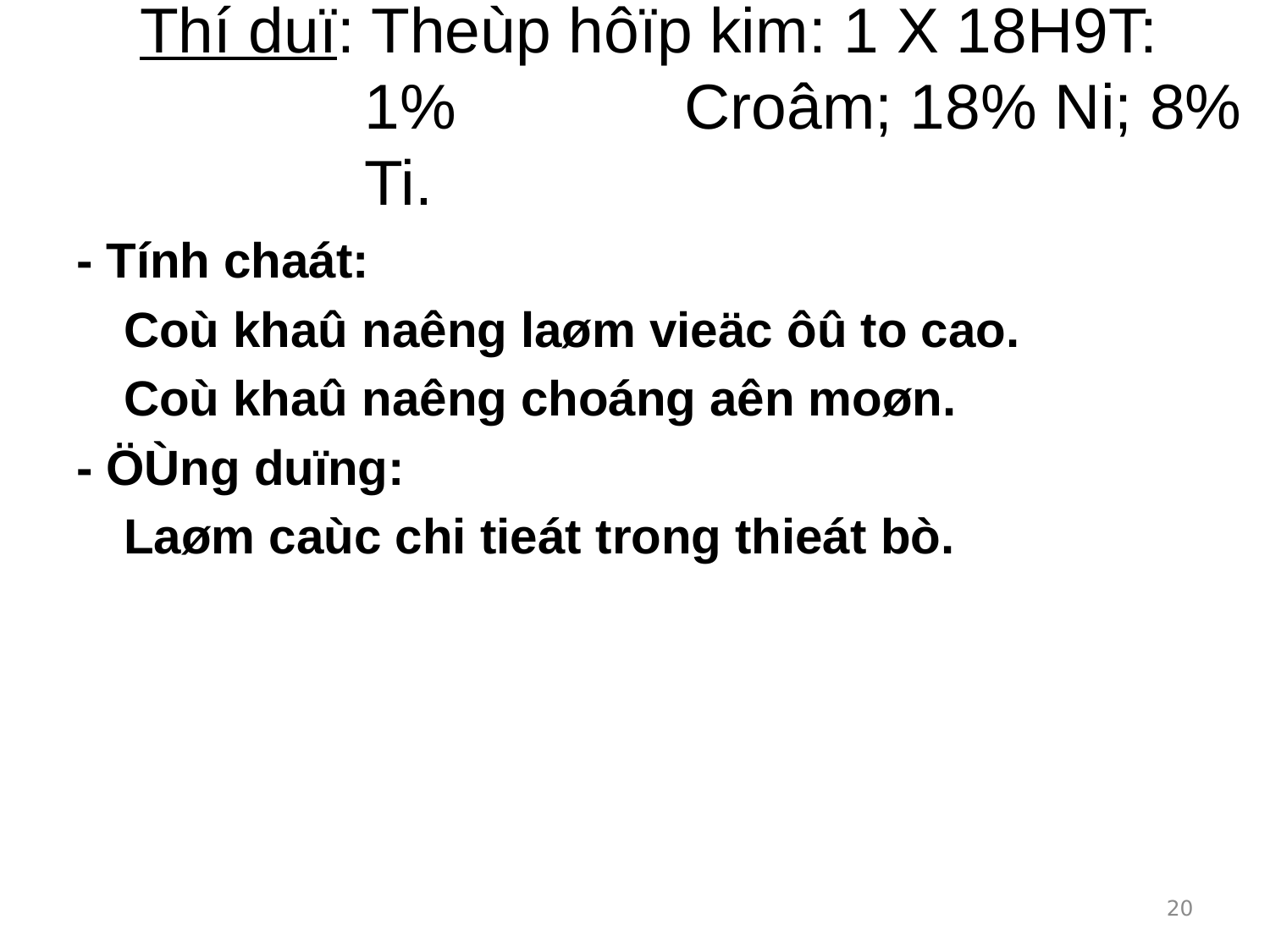

# Thí duï: Theùp hôïp kim: 1 X 18H9T: 1%             Croâm; 18% Ni; 8% Ti.
- Tính chaát:
	Coù khaû naêng laøm vieäc ôû to cao.
	Coù khaû naêng choáng aên moøn.
- ÖÙng duïng:
	Laøm caùc chi tieát trong thieát bò.

20